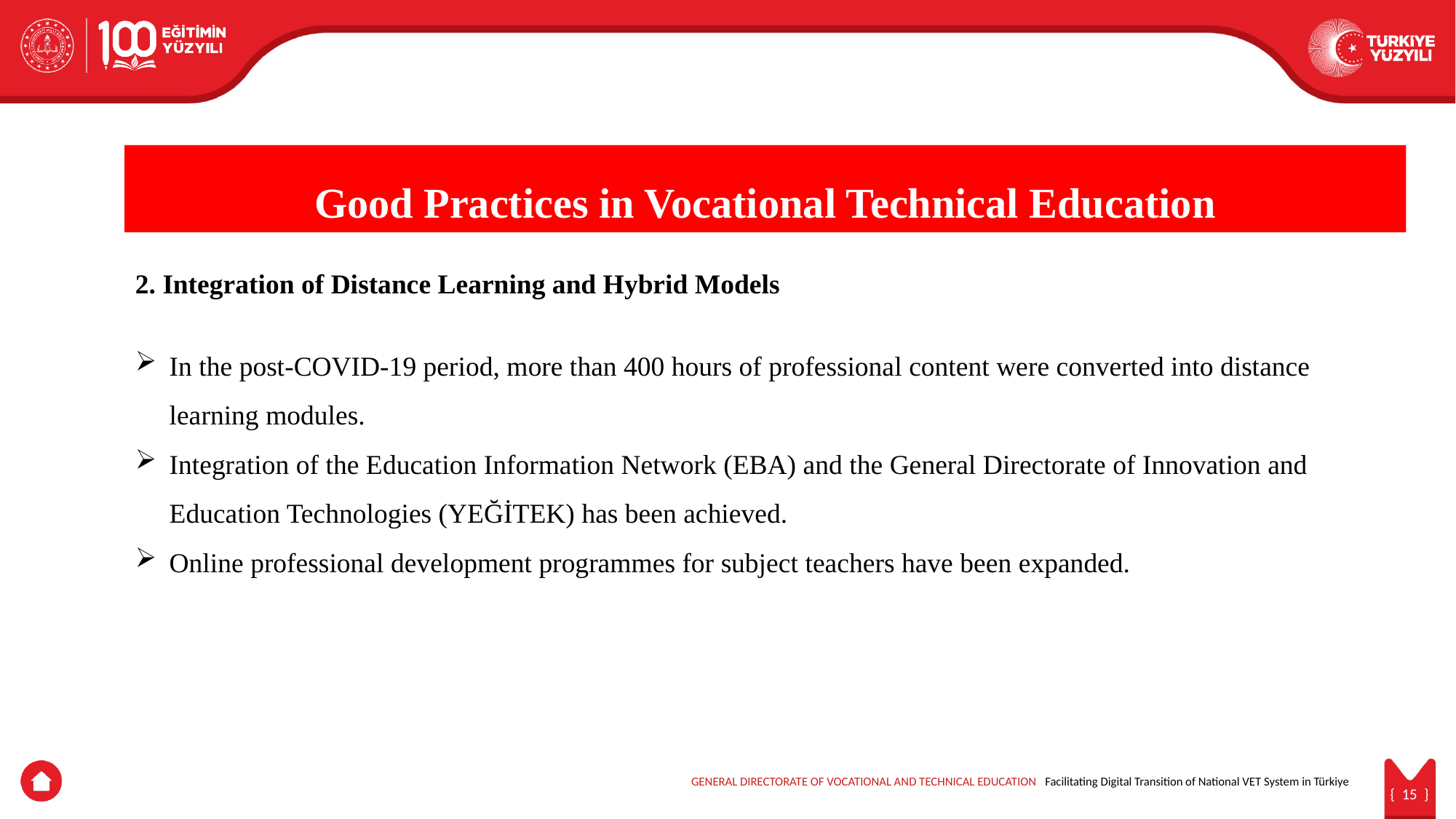

Good Practices in Vocational Technical Education
2. Integration of Distance Learning and Hybrid Models

In the post-COVID-19 period, more than 400 hours of professional content were converted into distance learning modules.
Integration of the Education Information Network (EBA) and the General Directorate of Innovation and Education Technologies (YEĞİTEK) has been achieved.
Online professional development programmes for subject teachers have been expanded.
GENERAL DIRECTORATE OF VOCATIONAL AND TECHNICAL EDUCATION   Facilitating Digital Transition of National VET System in Türkiye